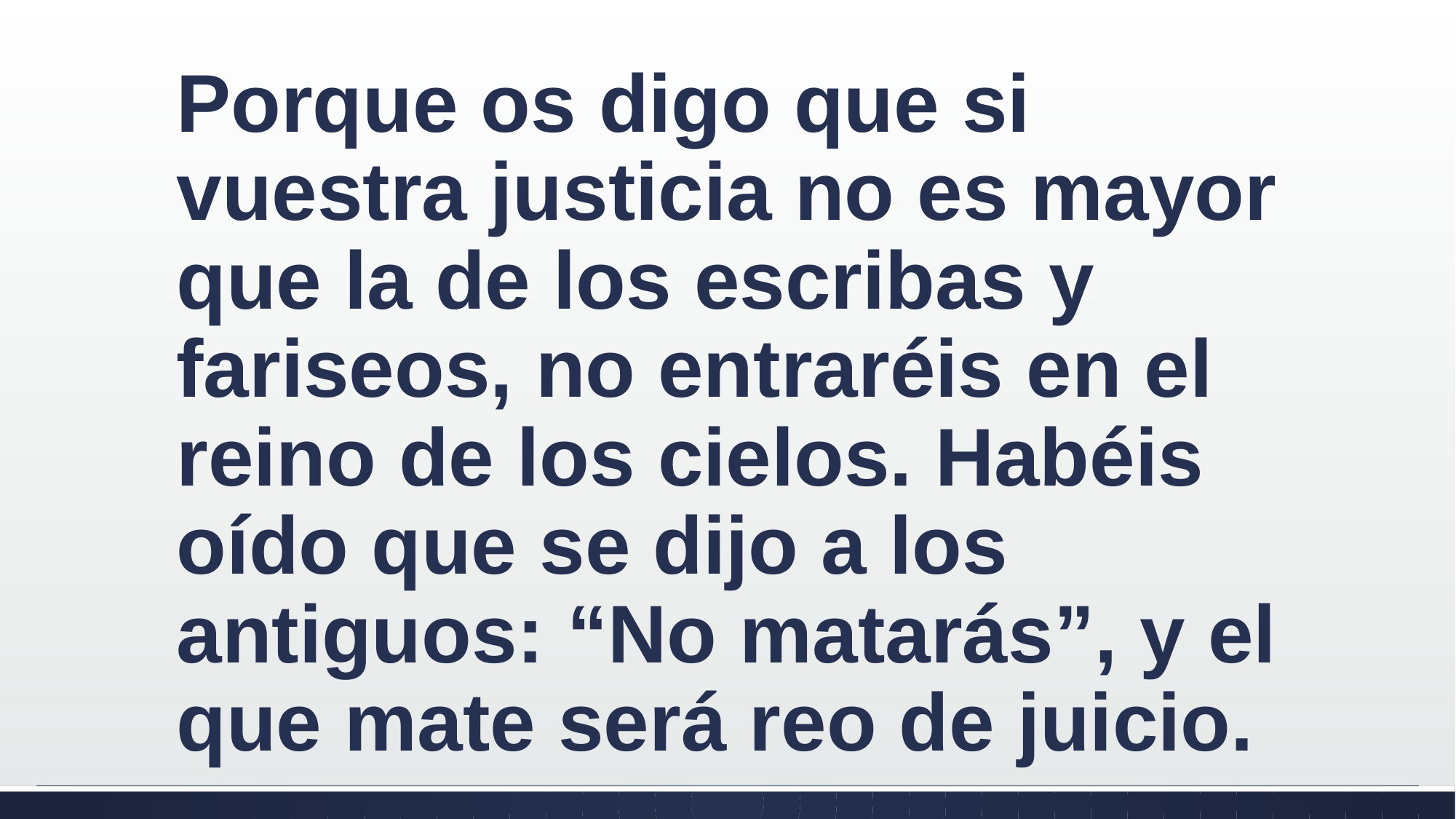

#
Porque os digo que si vuestra justicia no es mayor que la de los escribas y fariseos, no entraréis en el reino de los cielos. Habéis oído que se dijo a los antiguos: “No matarás”, y el que mate será reo de juicio.